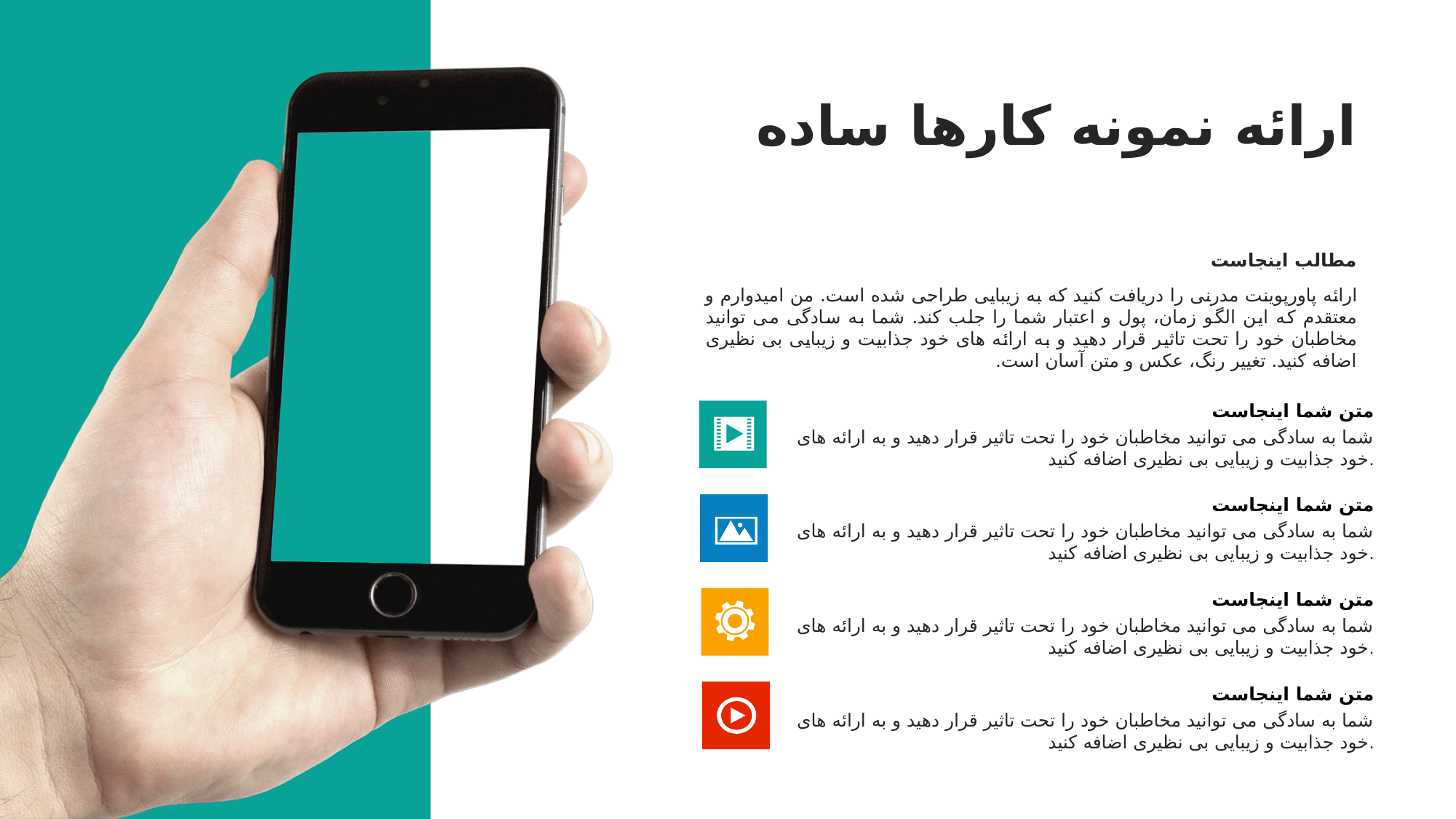

ارائه نمونه کارها ساده

مطالب اینجاست
ارائه پاورپوینت مدرنی را دریافت کنید که به زیبایی طراحی شده است. من امیدوارم و معتقدم که این الگو زمان، پول و اعتبار شما را جلب کند. شما به سادگی می توانید مخاطبان خود را تحت تاثیر قرار دهید و به ارائه های خود جذابیت و زیبایی بی نظیری اضافه کنید. تغییر رنگ، عکس و متن آسان است.
متن شما اینجاست
شما به سادگی می توانید مخاطبان خود را تحت تاثیر قرار دهید و به ارائه های خود جذابیت و زیبایی بی نظیری اضافه کنید.

متن شما اینجاست
شما به سادگی می توانید مخاطبان خود را تحت تاثیر قرار دهید و به ارائه های خود جذابیت و زیبایی بی نظیری اضافه کنید.

متن شما اینجاست
شما به سادگی می توانید مخاطبان خود را تحت تاثیر قرار دهید و به ارائه های خود جذابیت و زیبایی بی نظیری اضافه کنید.

متن شما اینجاست
شما به سادگی می توانید مخاطبان خود را تحت تاثیر قرار دهید و به ارائه های خود جذابیت و زیبایی بی نظیری اضافه کنید.